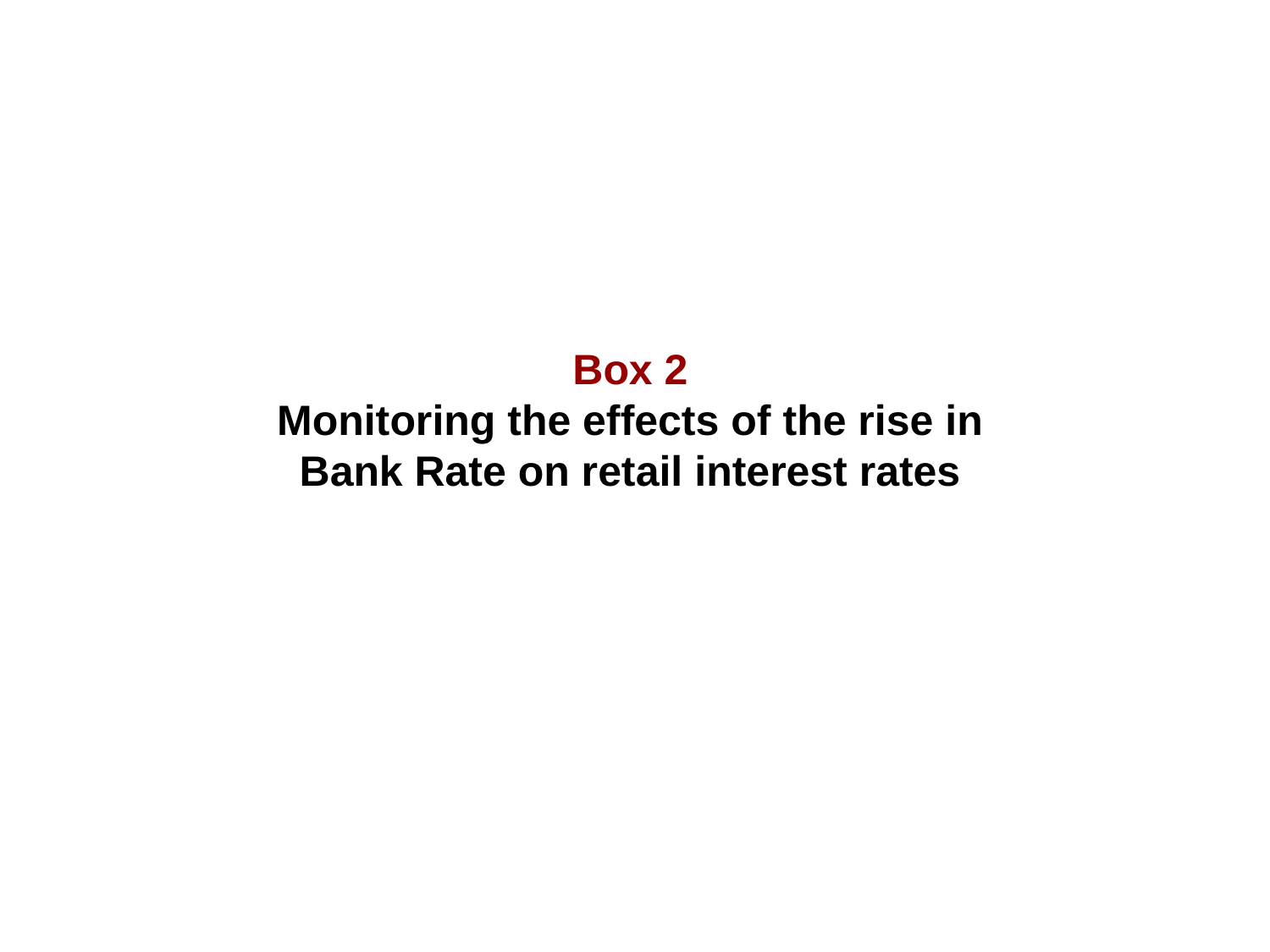

Box 2
Monitoring the effects of the rise in
Bank Rate on retail interest rates